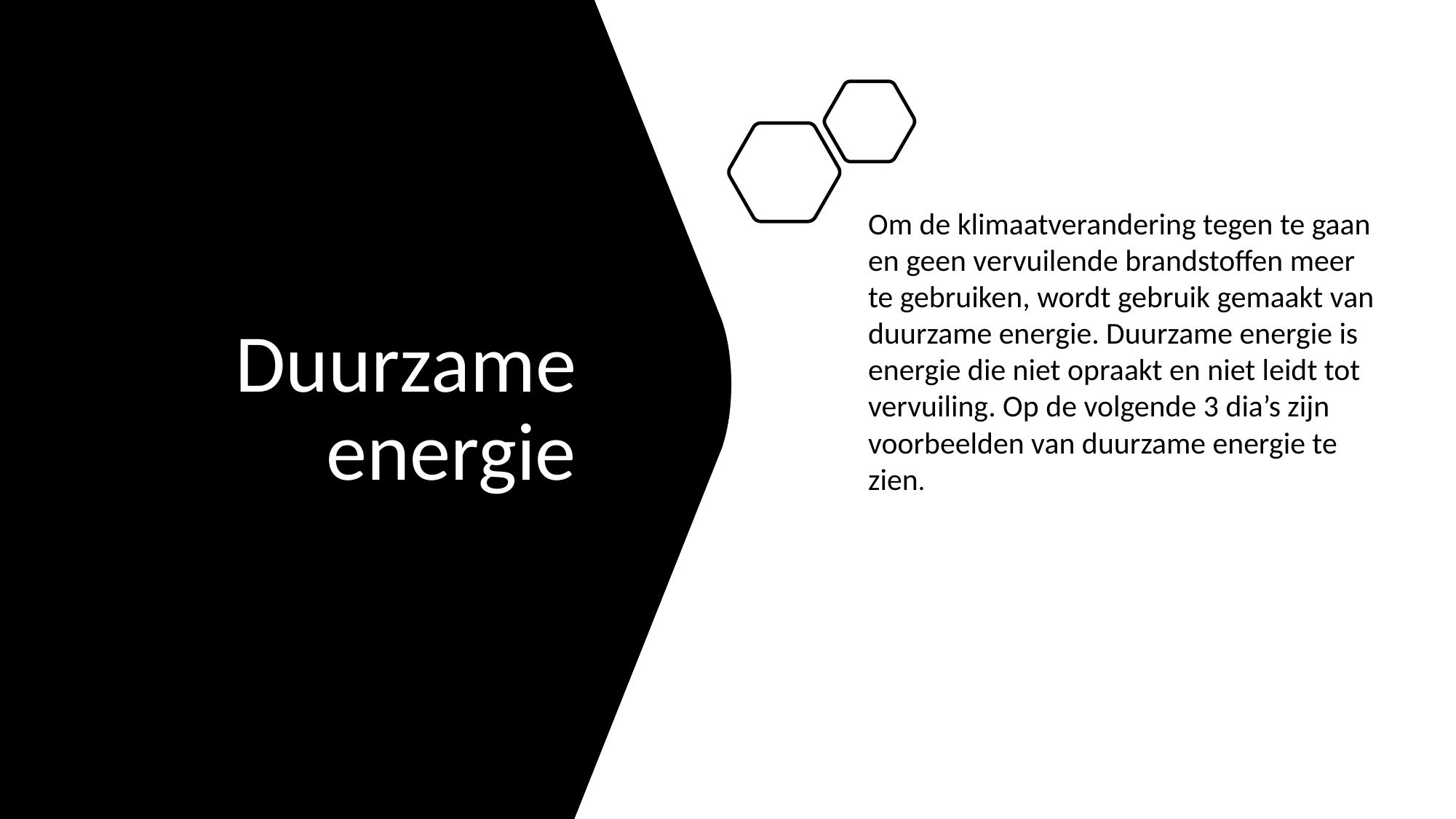

# Duurzame energie
Om de klimaatverandering tegen te gaan en geen vervuilende brandstoffen meer te gebruiken, wordt gebruik gemaakt van duurzame energie. Duurzame energie is energie die niet opraakt en niet leidt tot vervuiling. Op de volgende 3 dia’s zijn voorbeelden van duurzame energie te zien.